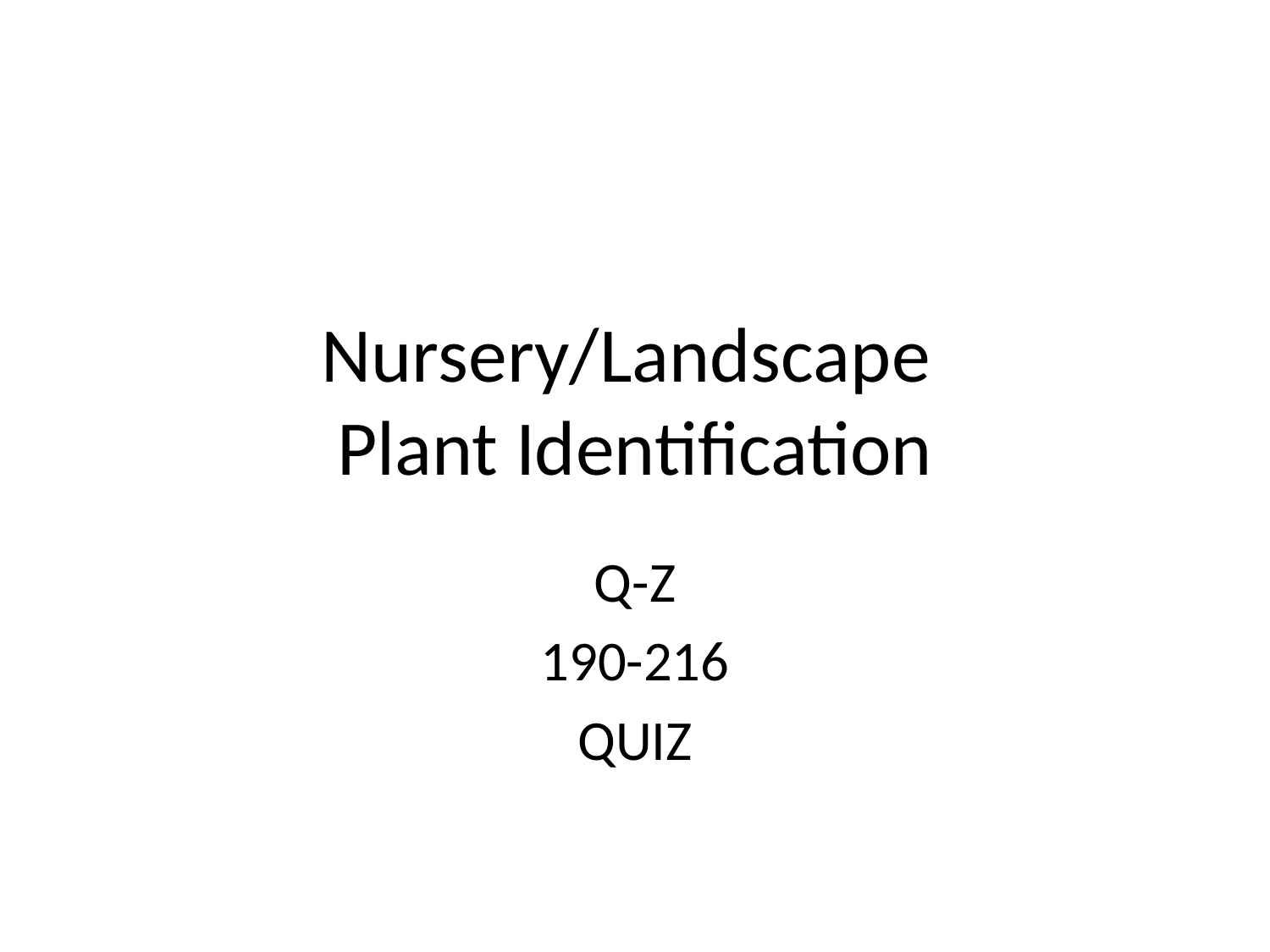

# Nursery/Landscape Plant Identification
Q-Z
190-216
QUIZ